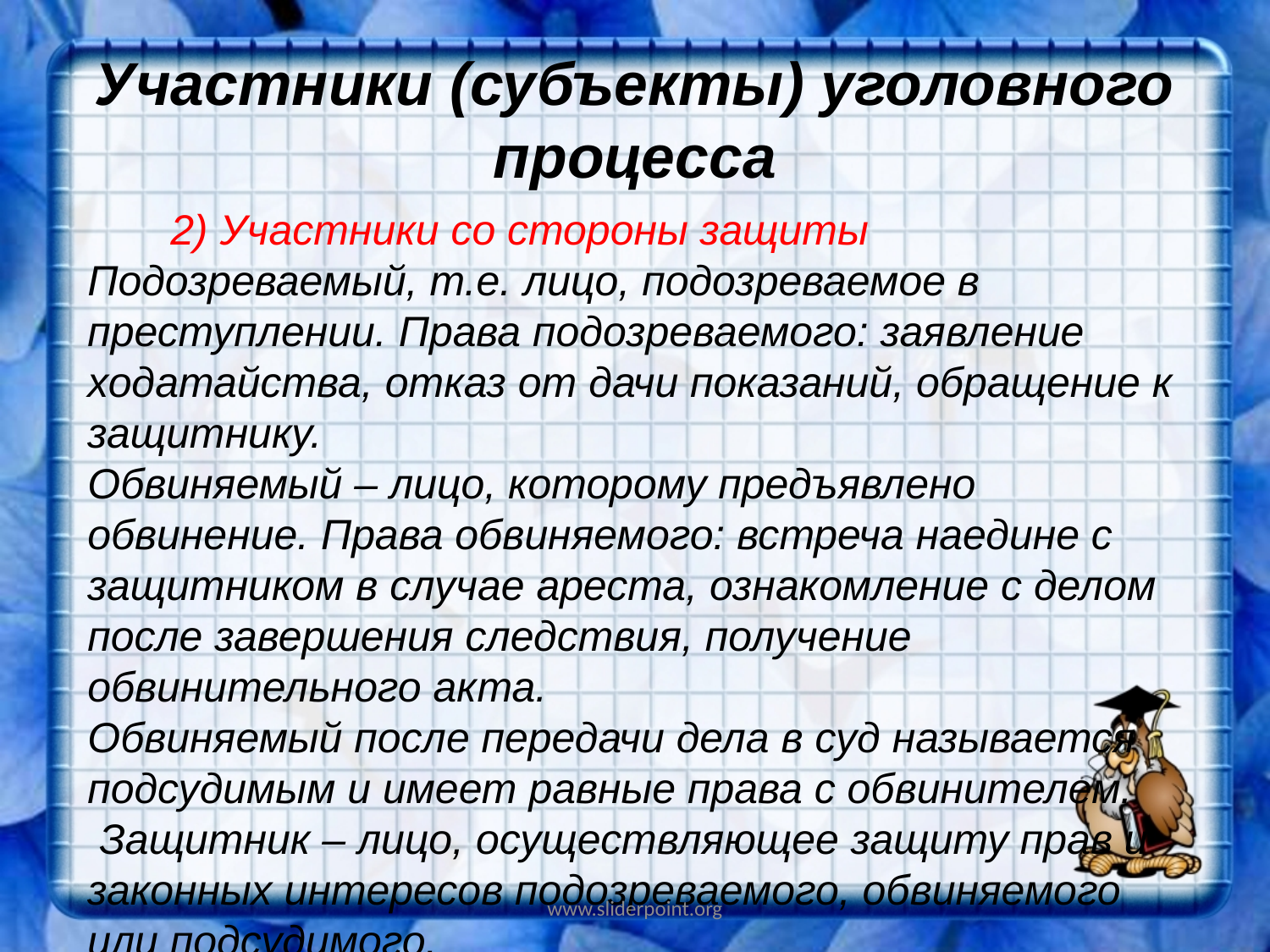

# Участники (субъекты) уголовного процесса
       2) Участники со стороны защиты
Подозреваемый, т.е. лицо, подозреваемое в преступлении. Права подозреваемого: заявление ходатайства, отказ от дачи показаний, обращение к защитнику.
Обвиняемый – лицо, которому предъявлено обвинение. Права обвиняемого: встреча наедине с защитником в случае ареста, ознакомление с делом после завершения следствия, получение обвинительного акта.
Обвиняемый после передачи дела в суд называется подсудимым и имеет равные права с обвинителем.
 Защитник – лицо, осуществляющее защиту прав и законных интересов подозреваемого, обвиняемого или подсудимого.
3) Лица, способствующие проведению процесса: свидетели, эксперты, специалисты, переводчики, понятые.
www.sliderpoint.org